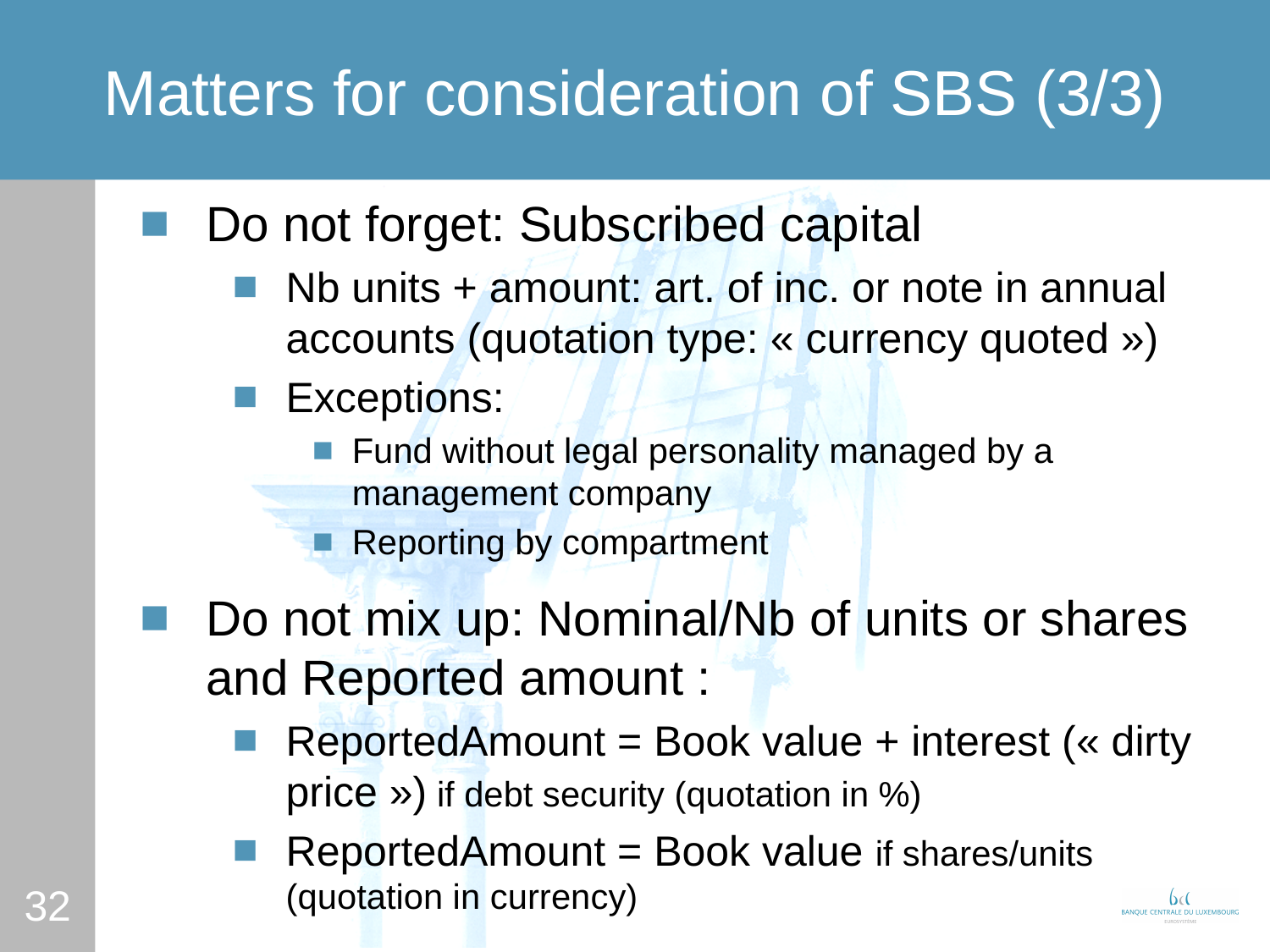

# Matters for consideration of SBS (3/3)
Do not forget: Subscribed capital
Nb units + amount: art. of inc. or note in annual accounts (quotation type: « currency quoted »)
Exceptions:
Fund without legal personality managed by a management company
Reporting by compartment
Do not mix up: Nominal/Nb of units or shares and Reported amount :
ReportedAmount = Book value + interest (« dirty price ») if debt security (quotation in %)
ReportedAmount = Book value if shares/units (quotation in currency)

32